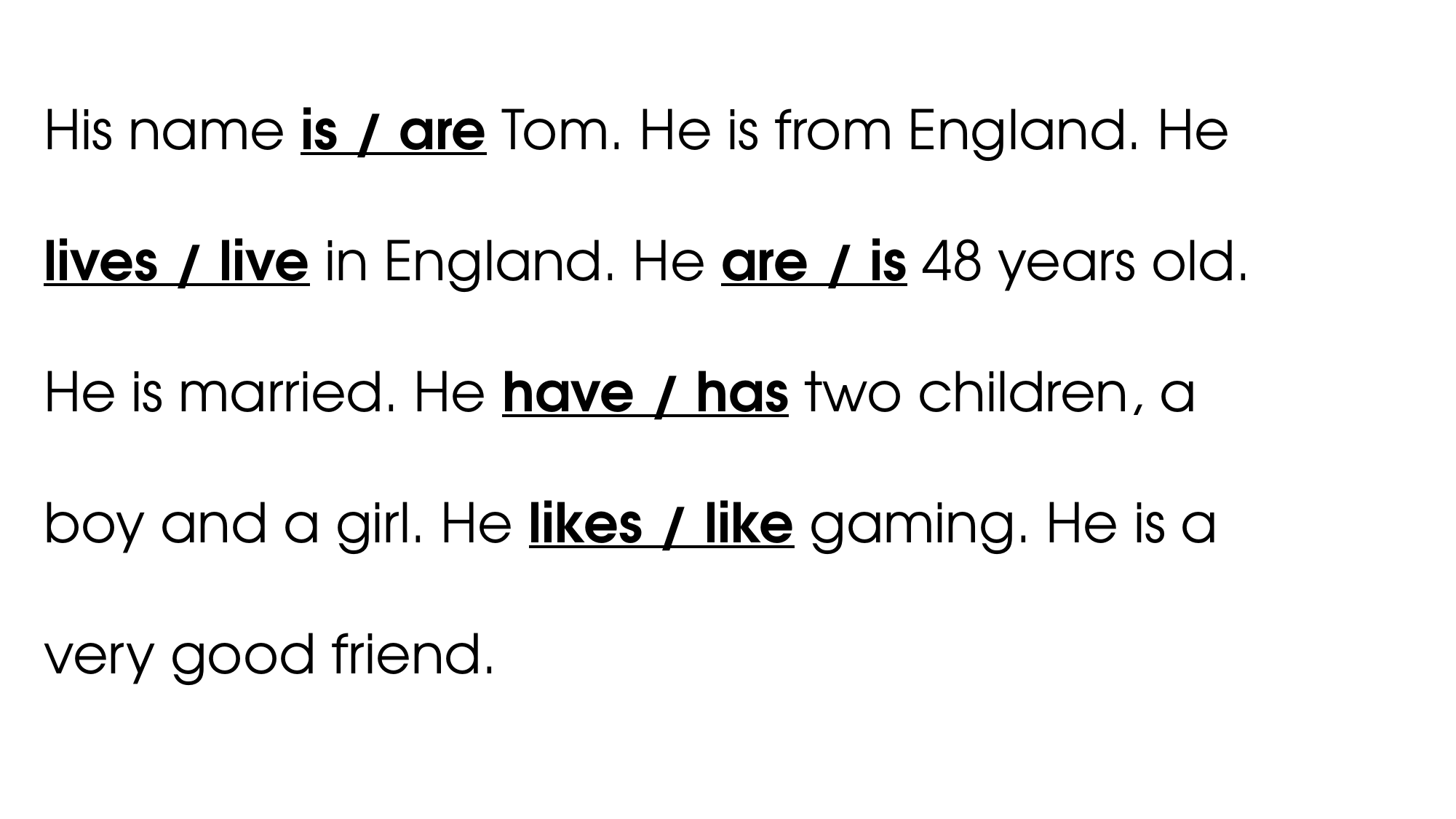

His name is / are Tom. He is from England. He lives / live in England. He are / is 48 years old. He is married. He have / has two children, a boy and a girl. He likes / like gaming. He is a very good friend.